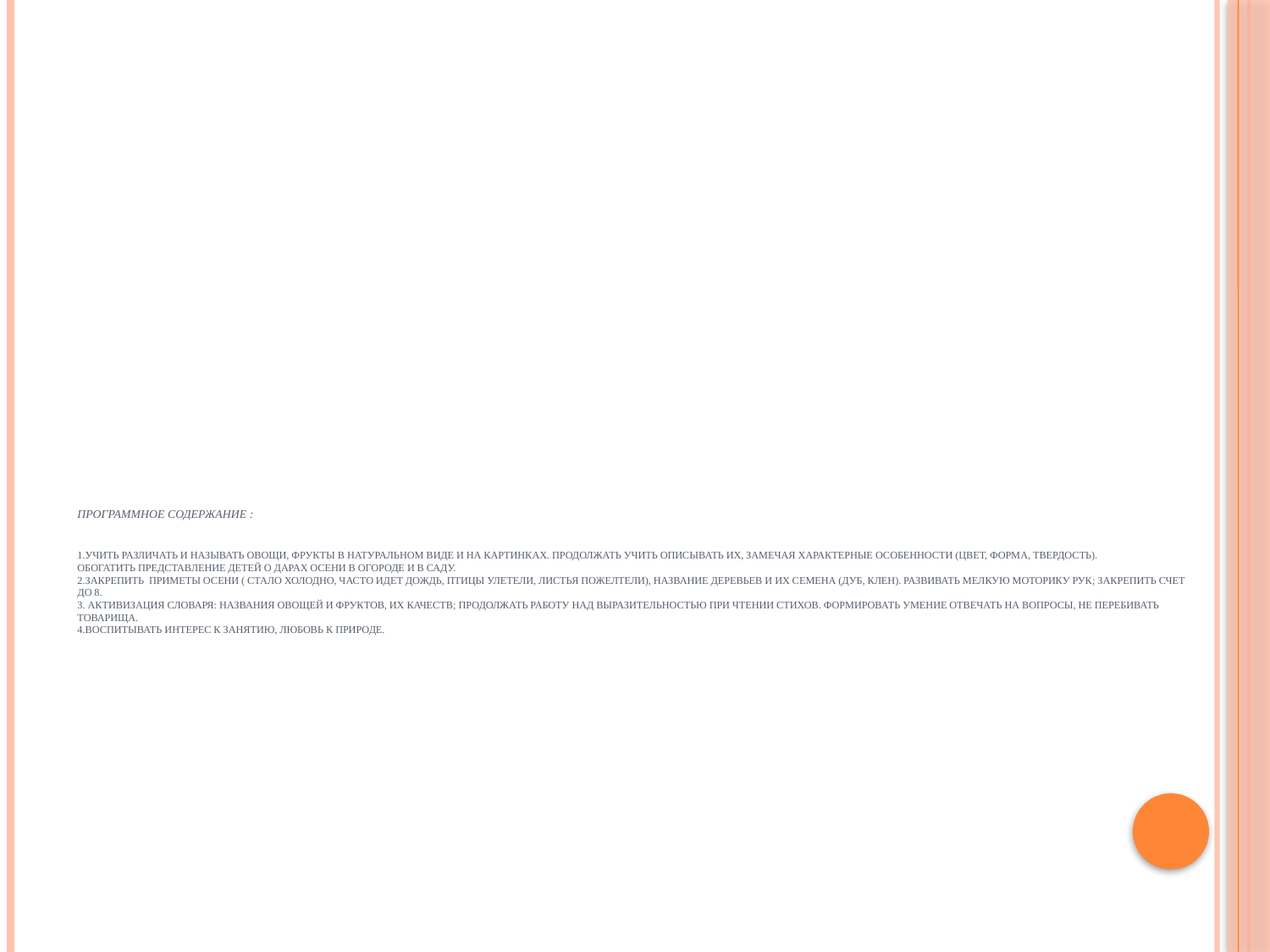

# Программное содержание : 1.Учить различать и называть овощи, фрукты в натуральном виде и на картинках. Продолжать учить описывать их, замечая характерные особенности (цвет, форма, твердость). Обогатить представление детей о дарах осени в огороде и в саду. 2.Закрепить  приметы осени ( стало холодно, часто идет дождь, птицы улетели, листья пожелтели), название деревьев и их семена (дуб, клен). Развивать мелкую моторику рук; закрепить счет до 8. 3. Активизация словаря: названия овощей и фруктов, их качеств; продолжать работу над выразительностью при чтении стихов. Формировать умение отвечать на вопросы, не перебивать товарища. 4.Воспитывать интерес к занятию, любовь к природе.